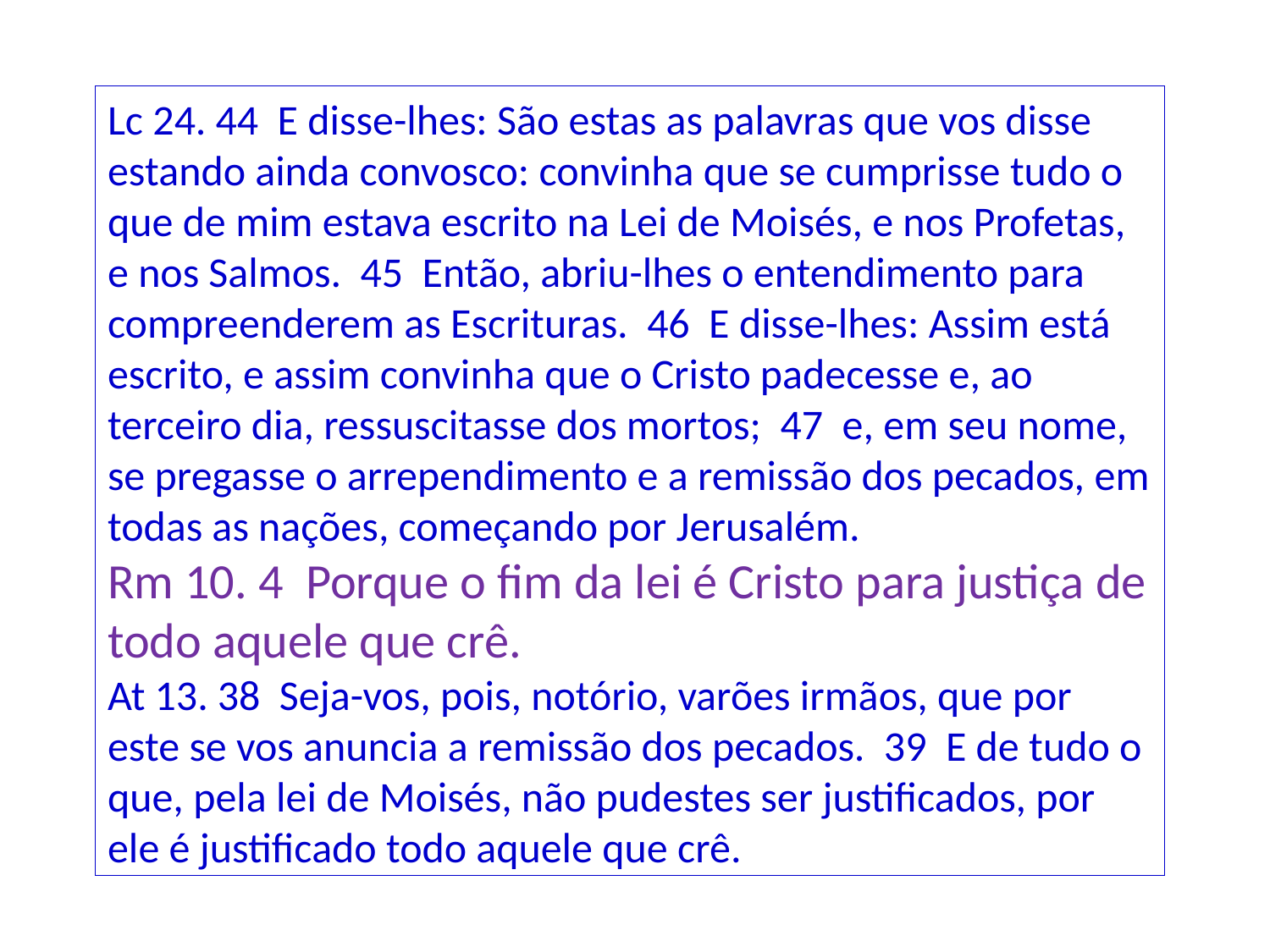

Lc 24. 44  E disse-lhes: São estas as palavras que vos disse estando ainda convosco: convinha que se cumprisse tudo o que de mim estava escrito na Lei de Moisés, e nos Profetas, e nos Salmos.  45  Então, abriu-lhes o entendimento para compreenderem as Escrituras.  46  E disse-lhes: Assim está escrito, e assim convinha que o Cristo padecesse e, ao terceiro dia, ressuscitasse dos mortos;  47  e, em seu nome, se pregasse o arrependimento e a remissão dos pecados, em todas as nações, começando por Jerusalém.
Rm 10. 4  Porque o fim da lei é Cristo para justiça de todo aquele que crê.
At 13. 38  Seja-vos, pois, notório, varões irmãos, que por este se vos anuncia a remissão dos pecados.  39  E de tudo o que, pela lei de Moisés, não pudestes ser justificados, por ele é justificado todo aquele que crê.